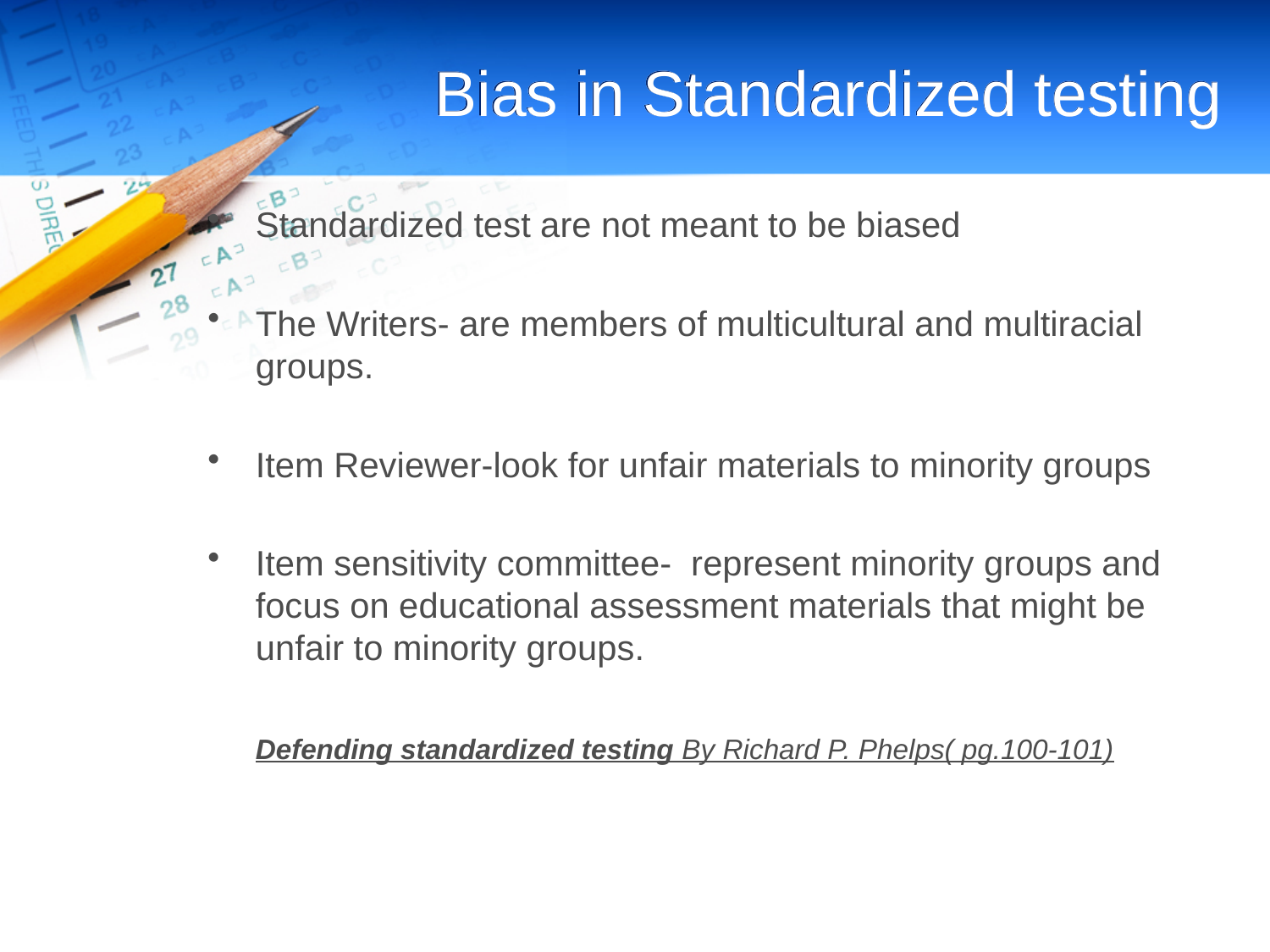

# Bias in Standardized testing
Standardized test are not meant to be biased

The Writers- are members of multicultural and multiracial groups.

Item Reviewer-look for unfair materials to minority groups

Item sensitivity committee-  represent minority groups and focus on educational assessment materials that might be unfair to minority groups.

	Defending standardized testing By Richard P. Phelps( pg.100-101)